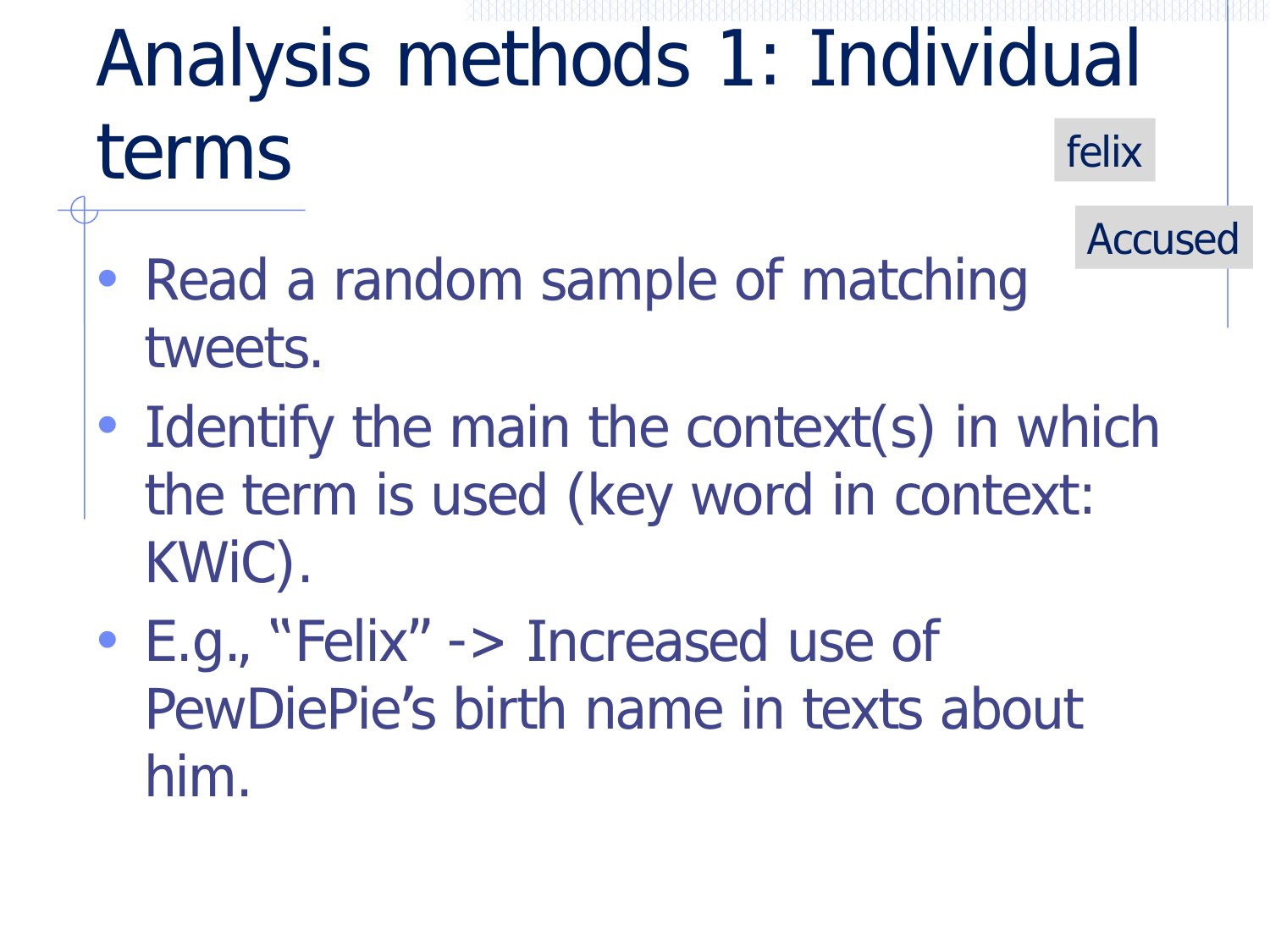

# Analysis methods 1: Individual terms
felix
Accused
Read a random sample of matching tweets.
Identify the main the context(s) in which the term is used (key word in context: KWiC).
E.g., “Felix” -> Increased use of PewDiePie’s birth name in texts about him.